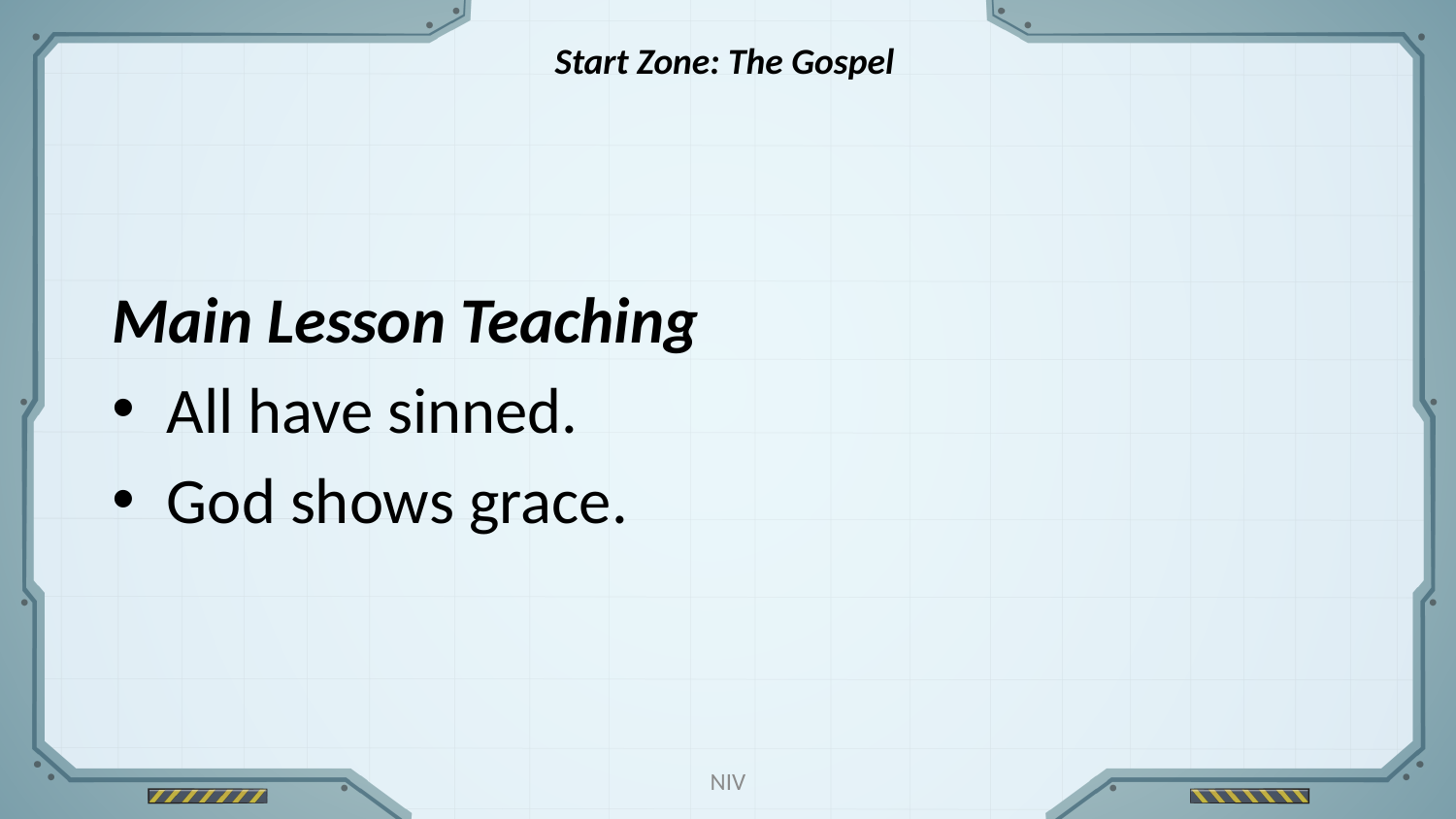

Start Zone: The Gospel
Main Lesson Teaching
All have sinned.
God shows grace.
NIV